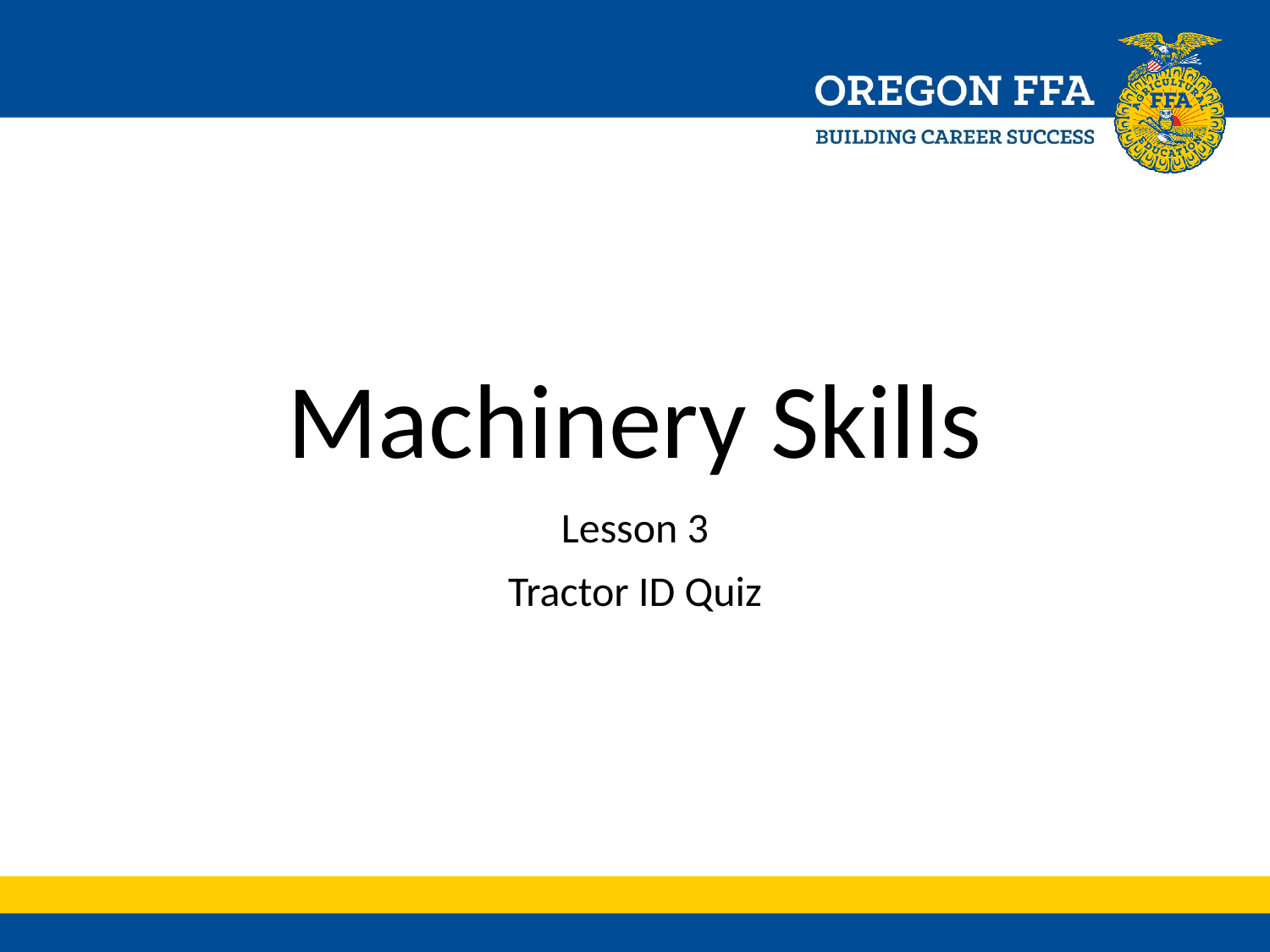

# Machinery Skills
Lesson 3
Tractor ID Quiz
Agricultural Mechanics